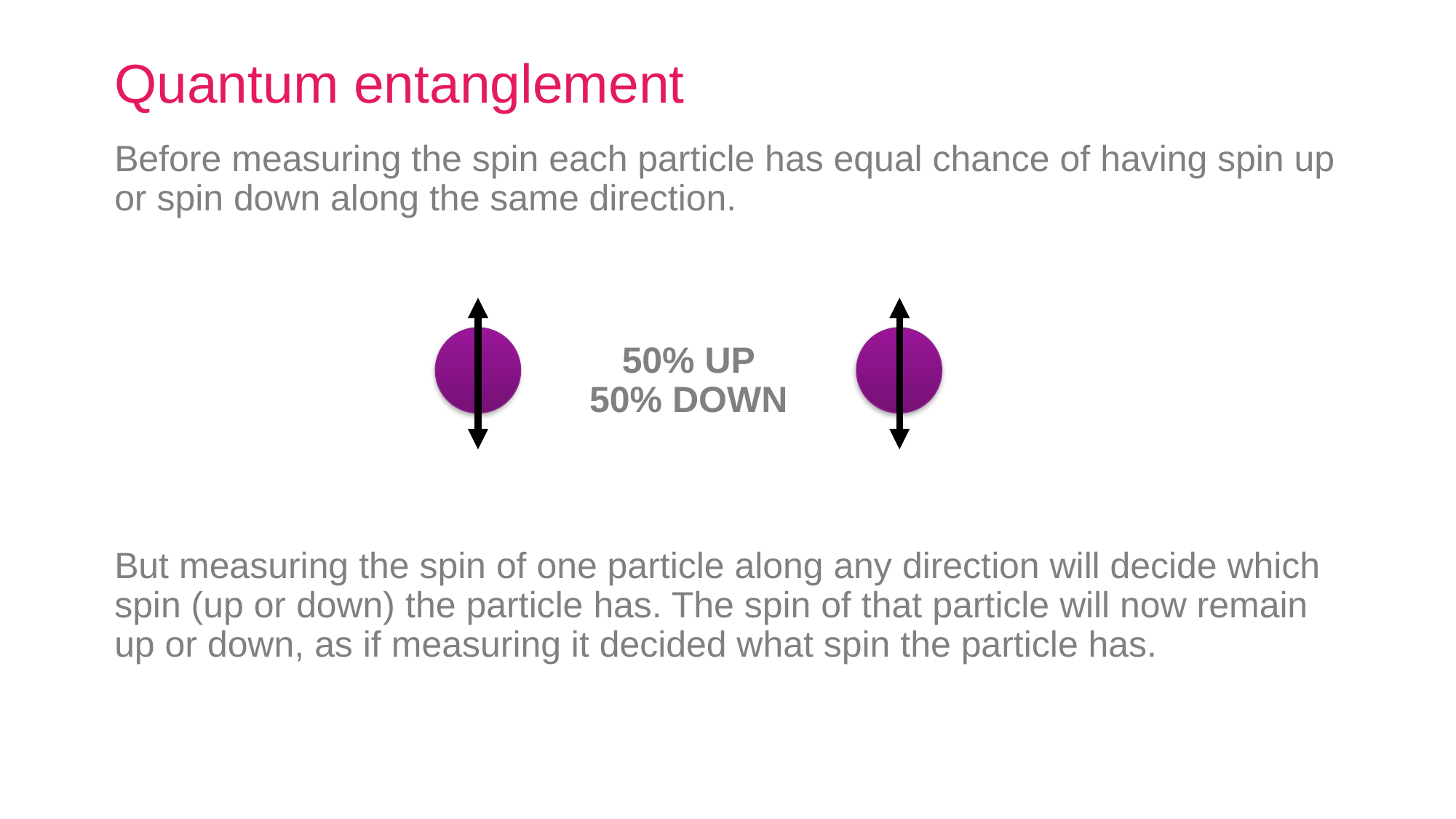

# Quantum entanglement
Before measuring the spin each particle has equal chance of having spin up or spin down along the same direction.

50% UP
50% DOWN
But measuring the spin of one particle along any direction will decide which spin (up or down) the particle has. The spin of that particle will now remain up or down, as if measuring it decided what spin the particle has.